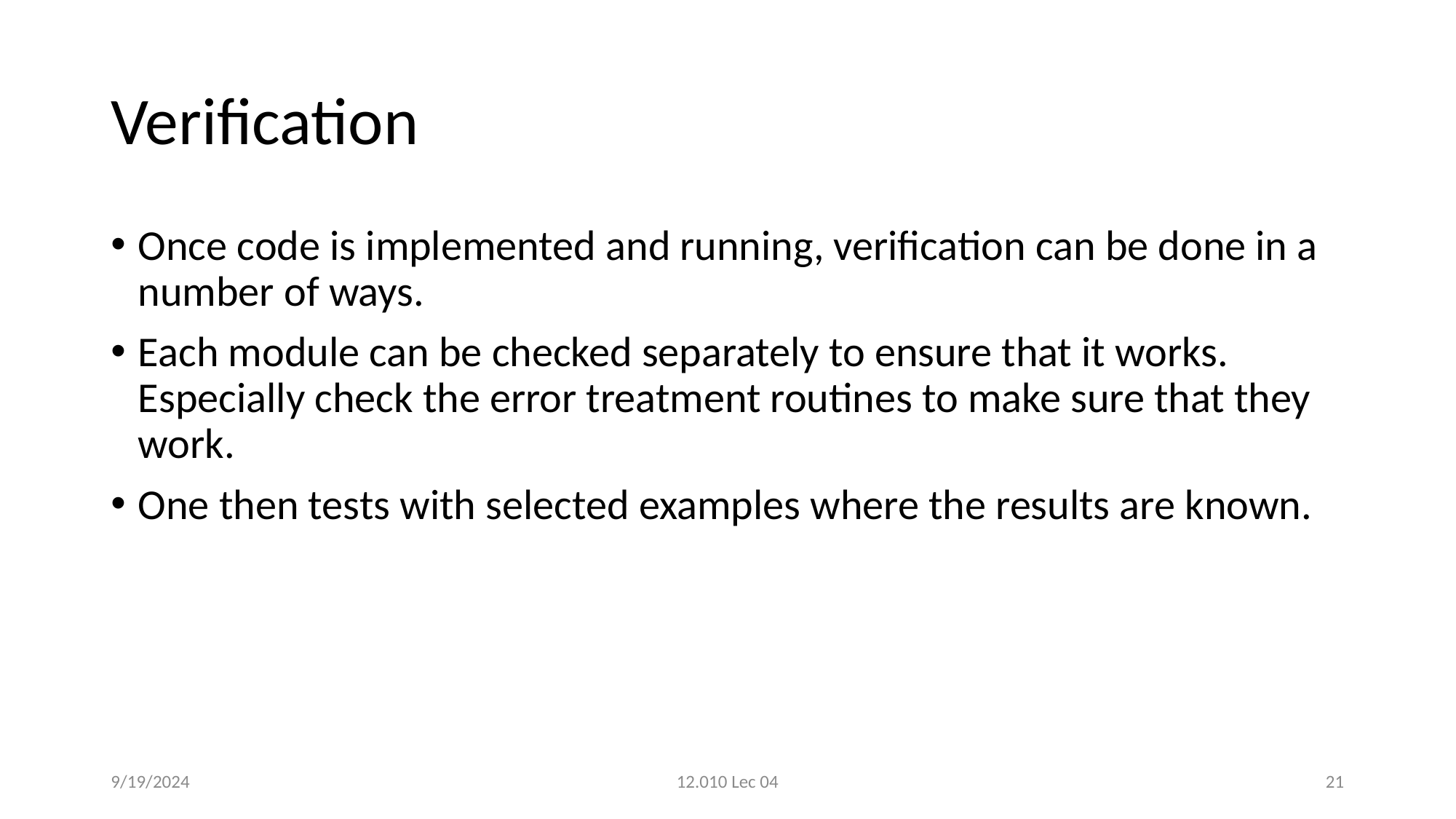

# Verification
Once code is implemented and running, verification can be done in a number of ways.
Each module can be checked separately to ensure that it works.  Especially check the error treatment routines to make sure that they work.
One then tests with selected examples where the results are known.
9/19/2024
12.010 Lec 04
21